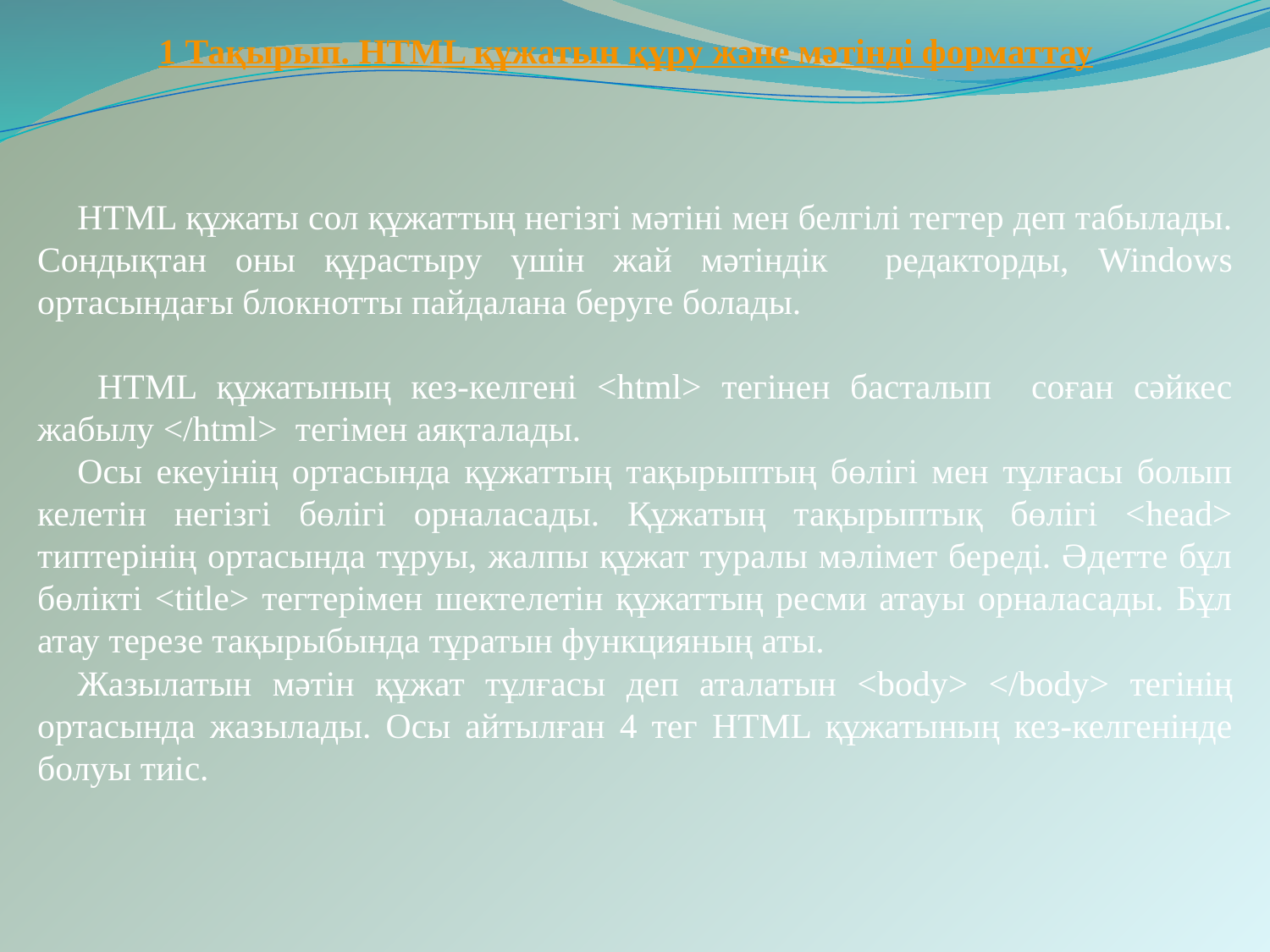

# 1 Тақырып. HTML құжатын құру және мәтінді форматтау

HTML құжаты сол құжаттың негізгі мәтіні мен белгілі тегтер деп табылады. Сондықтан оны құрастыру үшін жай мәтіндік  редакторды, Windows ортасындағы блокнотты пайдалана беруге болады.

 HTML құжатының кез-келгені <html> тегінен басталып  соған сәйкес жабылу </html>  тегімен аяқталады.
Осы екеуінің ортасында құжаттың тақырыптың бөлігі мен тұлғасы болып келетін негізгі бөлігі орналасады. Құжатың тақырыптық бөлігі <head> типтерінің ортасында тұруы, жалпы құжат туралы мәлімет береді. Әдетте бұл бөлікті <title> тегтерімен шектелетін құжаттың ресми атауы орналасады. Бұл атау терезе тақырыбында тұратын функцияның аты.
Жазылатын мәтін құжат тұлғaсы деп аталатын <body> </body> тегінің ортасында жазылады. Осы айтылған 4 тег HTML құжатының кез-келгенінде болуы тиіс.